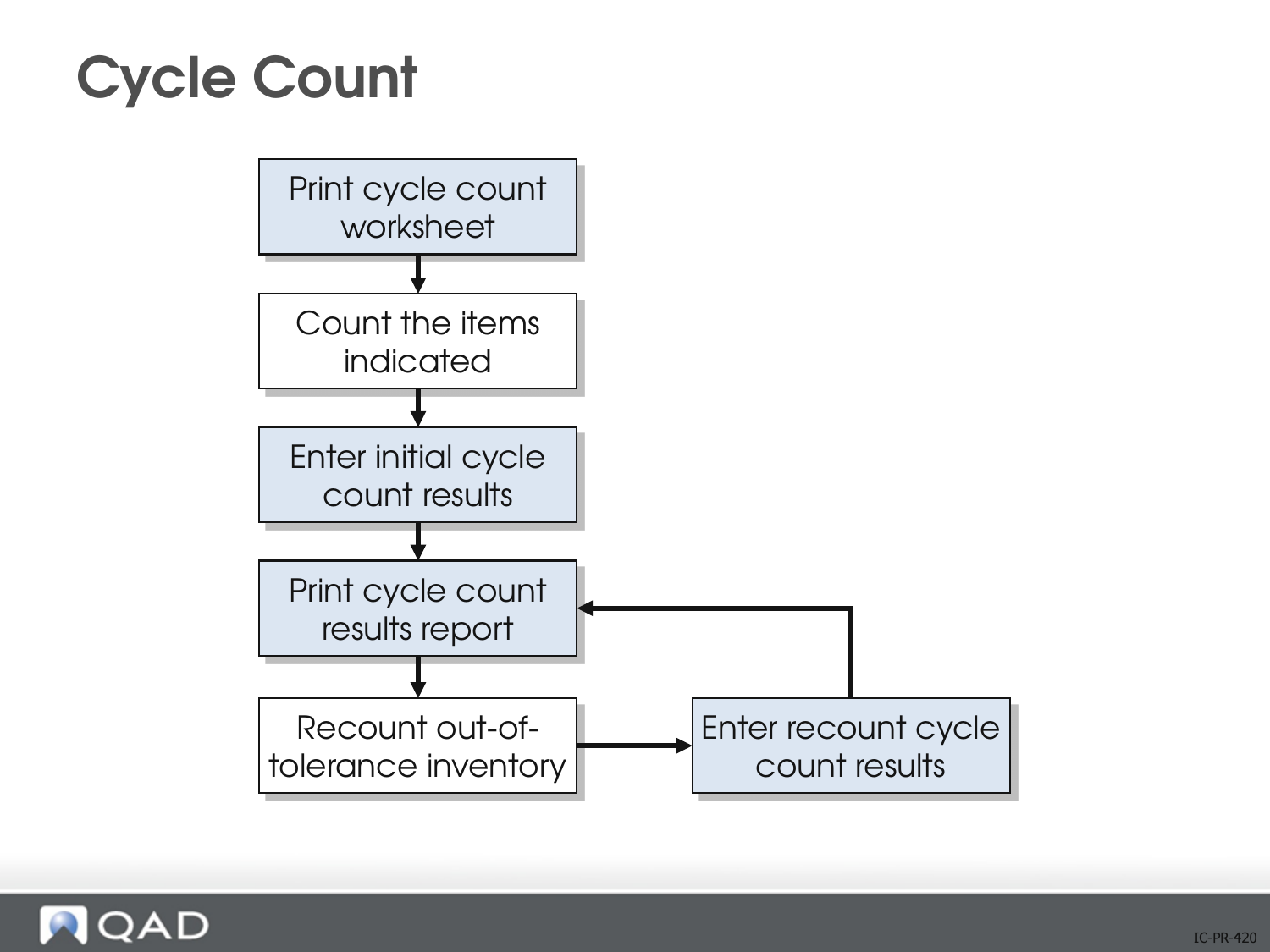

# Cycle Count
Print cycle count worksheet
Count the items indicated
Enter initial cycle count results
Print cycle count results report
Recount out-of-tolerance inventory
Enter recount cycle count results
IC-PR-420